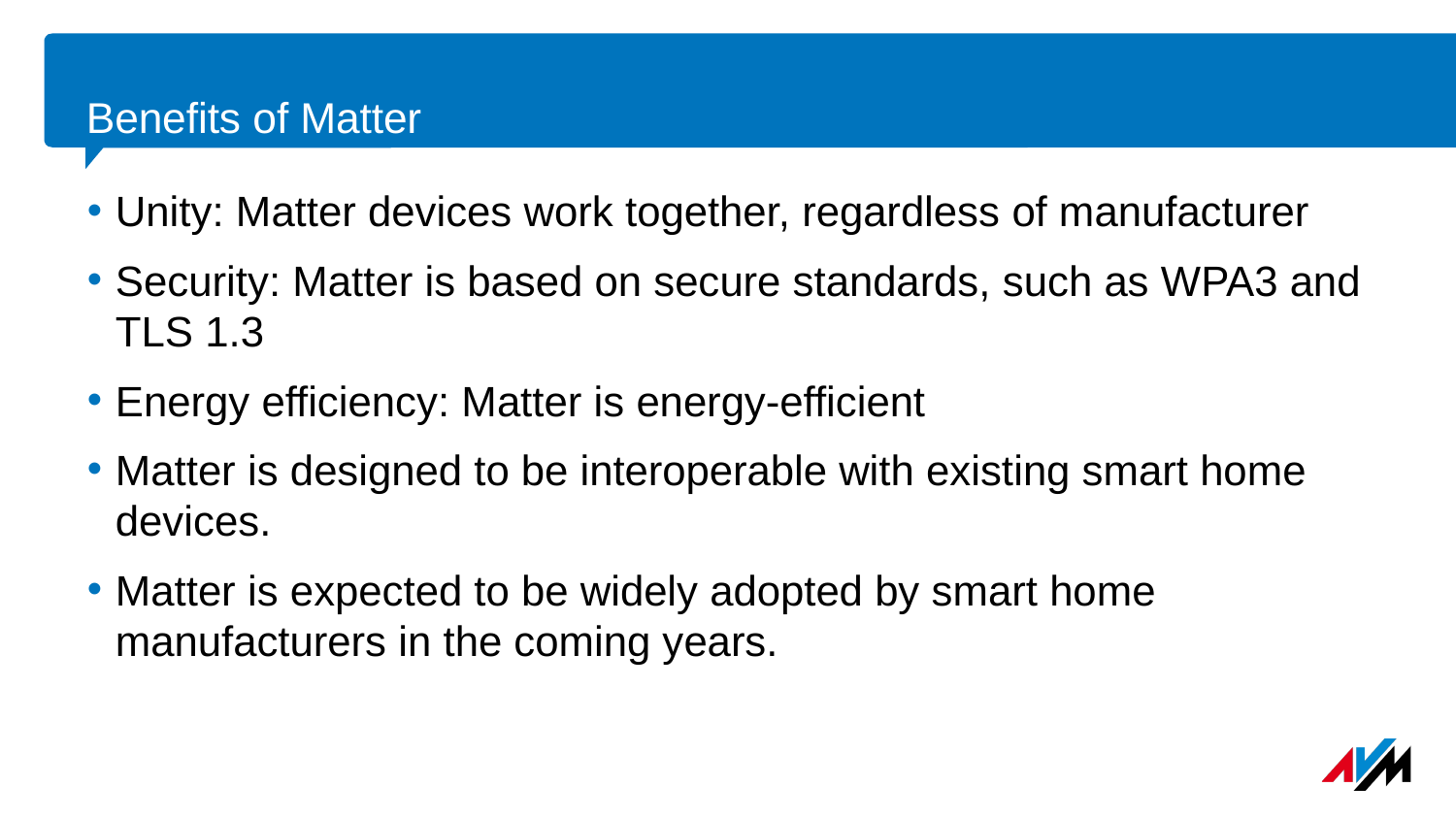

# Benefits of Matter
Unity: Matter devices work together, regardless of manufacturer
Security: Matter is based on secure standards, such as WPA3 and TLS 1.3
Energy efficiency: Matter is energy-efficient
Matter is designed to be interoperable with existing smart home devices.
Matter is expected to be widely adopted by smart home manufacturers in the coming years.